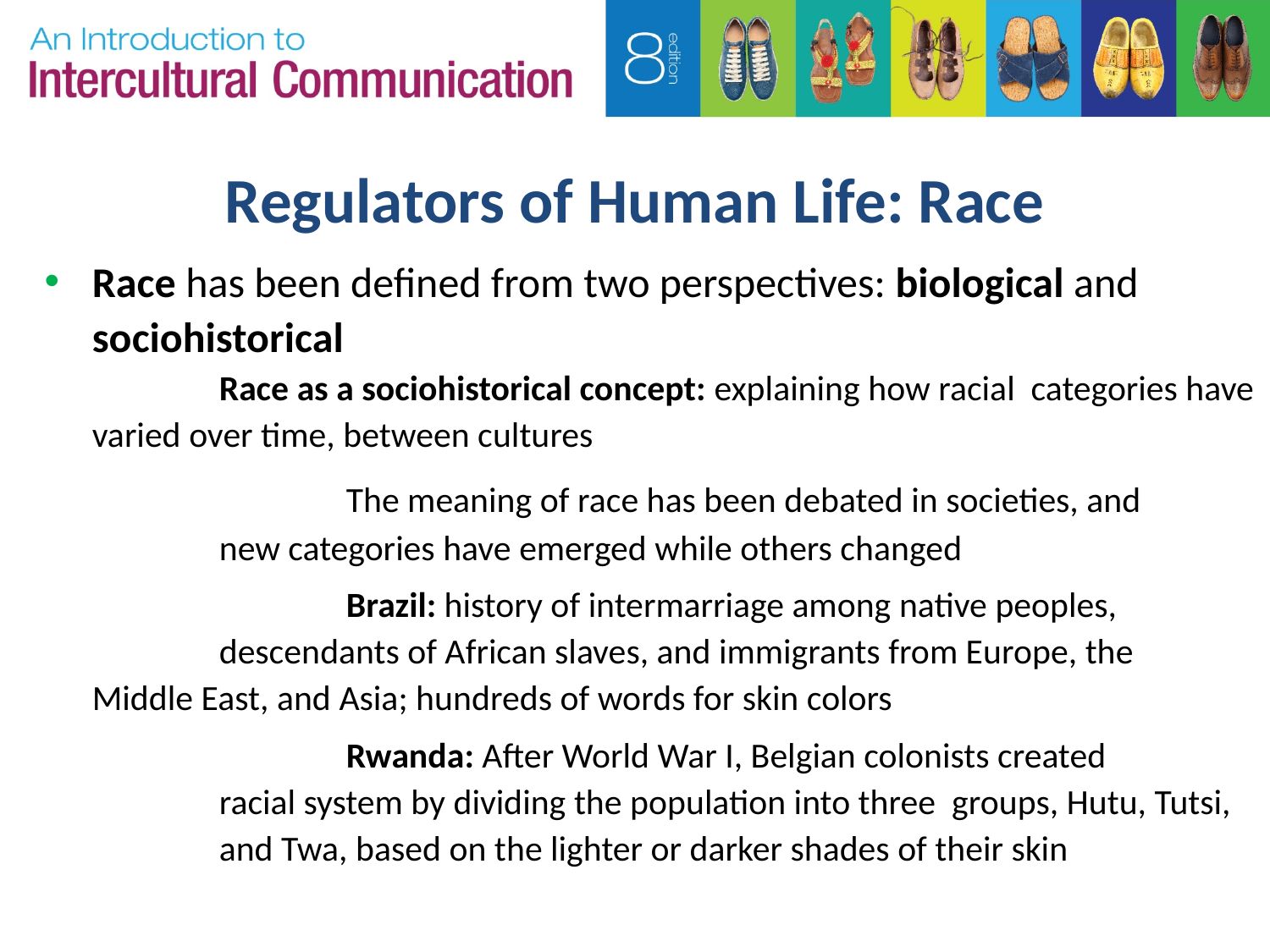

# Regulators of Human Life: Race
Race has been defined from two perspectives: biological and sociohistorical
		Race as a sociohistorical concept: explaining how racial  categories have varied over time, between cultures
			The meaning of race has been debated in societies, and 		new categories have emerged while others changed
			Brazil: history of intermarriage among native peoples, 		descendants of African slaves, and immigrants from Europe, the 	Middle East, and Asia; hundreds of words for skin colors
			Rwanda: After World War I, Belgian colonists created 		racial system by dividing the population into three  groups, Hutu, Tutsi, 	and Twa, based on the lighter or darker shades of their skin